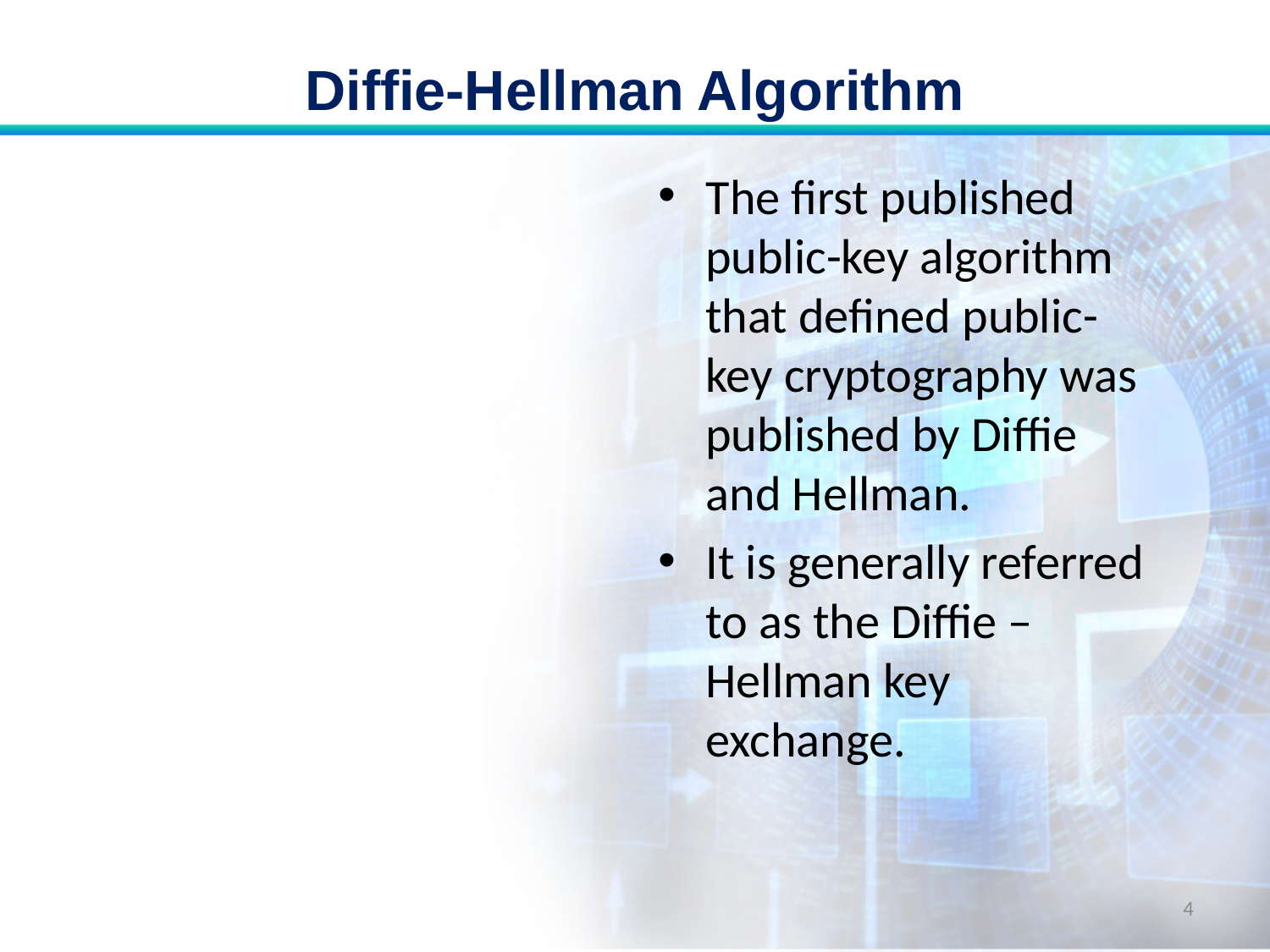

# Diffie-Hellman Algorithm
The first published public-key algorithm that defined public-key cryptography was published by Diffie and Hellman.
It is generally referred to as the Diffie –Hellman key exchange.
4